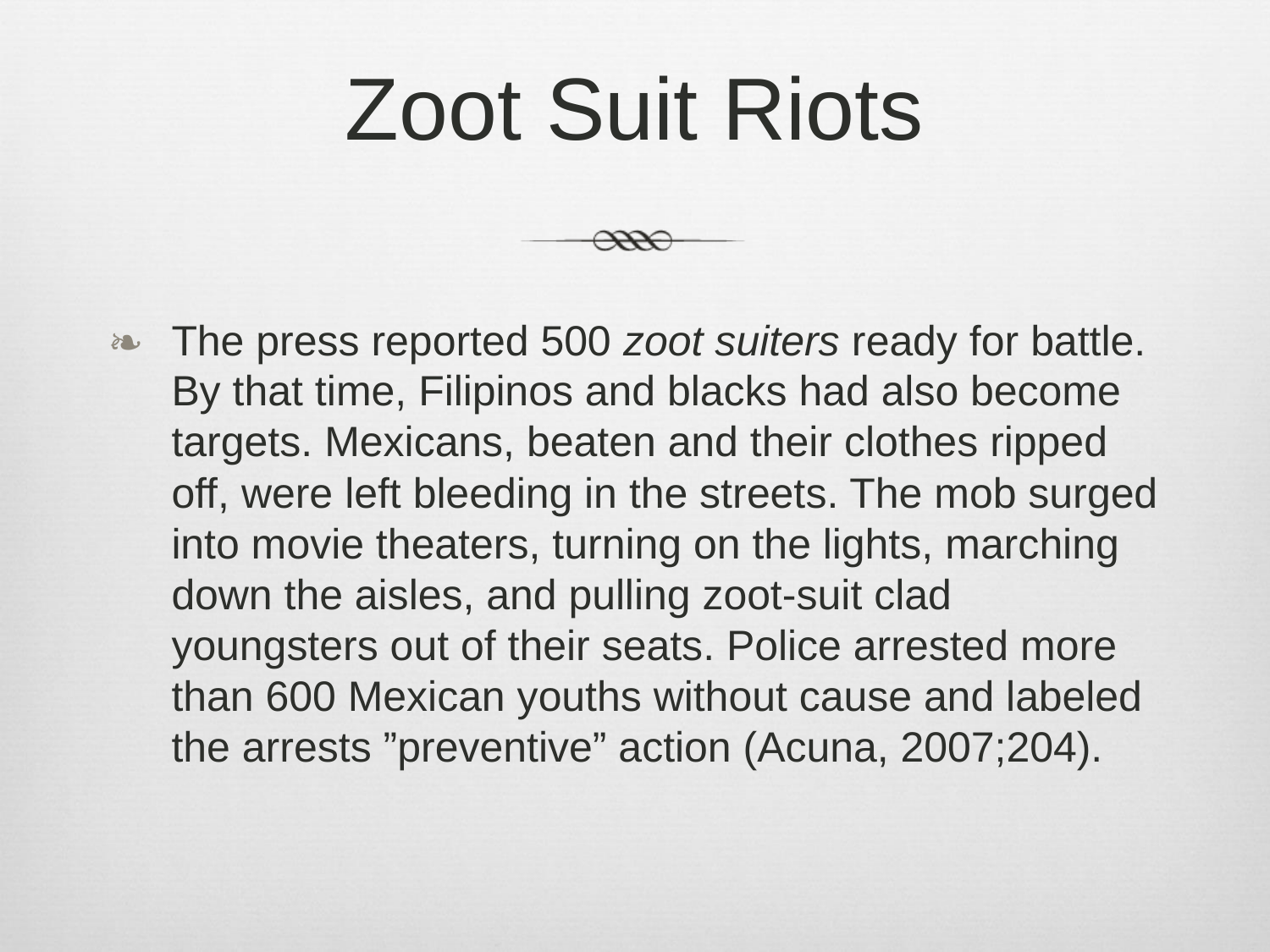

# Zoot Suit Riots
The press reported 500 zoot suiters ready for battle. By that time, Filipinos and blacks had also become targets. Mexicans, beaten and their clothes ripped off, were left bleeding in the streets. The mob surged into movie theaters, turning on the lights, marching down the aisles, and pulling zoot-suit clad youngsters out of their seats. Police arrested more than 600 Mexican youths without cause and labeled the arrests ”preventive” action (Acuna, 2007;204).